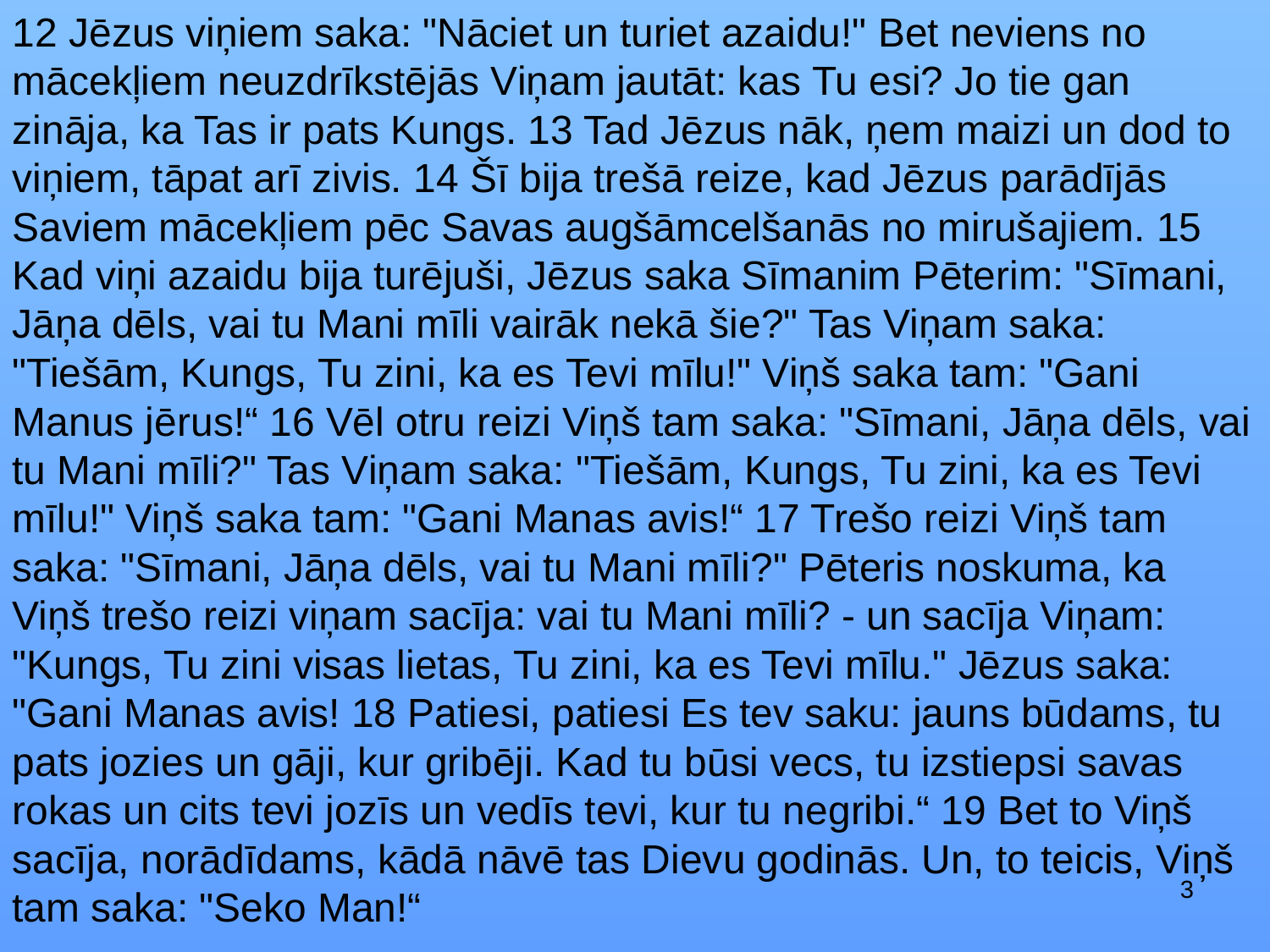

12 Jēzus viņiem saka: "Nāciet un turiet azaidu!" Bet neviens no mācekļiem neuzdrīkstējās Viņam jautāt: kas Tu esi? Jo tie gan zināja, ka Tas ir pats Kungs. 13 Tad Jēzus nāk, ņem maizi un dod to viņiem, tāpat arī zivis. 14 Šī bija trešā reize, kad Jēzus parādījās Saviem mācekļiem pēc Savas augšāmcelšanās no mirušajiem. 15 Kad viņi azaidu bija turējuši, Jēzus saka Sīmanim Pēterim: "Sīmani, Jāņa dēls, vai tu Mani mīli vairāk nekā šie?" Tas Viņam saka: "Tiešām, Kungs, Tu zini, ka es Tevi mīlu!" Viņš saka tam: "Gani Manus jērus!“ 16 Vēl otru reizi Viņš tam saka: "Sīmani, Jāņa dēls, vai tu Mani mīli?" Tas Viņam saka: "Tiešām, Kungs, Tu zini, ka es Tevi mīlu!" Viņš saka tam: "Gani Manas avis!“ 17 Trešo reizi Viņš tam saka: "Sīmani, Jāņa dēls, vai tu Mani mīli?" Pēteris noskuma, ka Viņš trešo reizi viņam sacīja: vai tu Mani mīli? - un sacīja Viņam: "Kungs, Tu zini visas lietas, Tu zini, ka es Tevi mīlu." Jēzus saka: "Gani Manas avis! 18 Patiesi, patiesi Es tev saku: jauns būdams, tu pats jozies un gāji, kur gribēji. Kad tu būsi vecs, tu izstiepsi savas rokas un cits tevi jozīs un vedīs tevi, kur tu negribi.“ 19 Bet to Viņš sacīja, norādīdams, kādā nāvē tas Dievu godinās. Un, to teicis, Viņš tam saka: "Seko Man!“
3